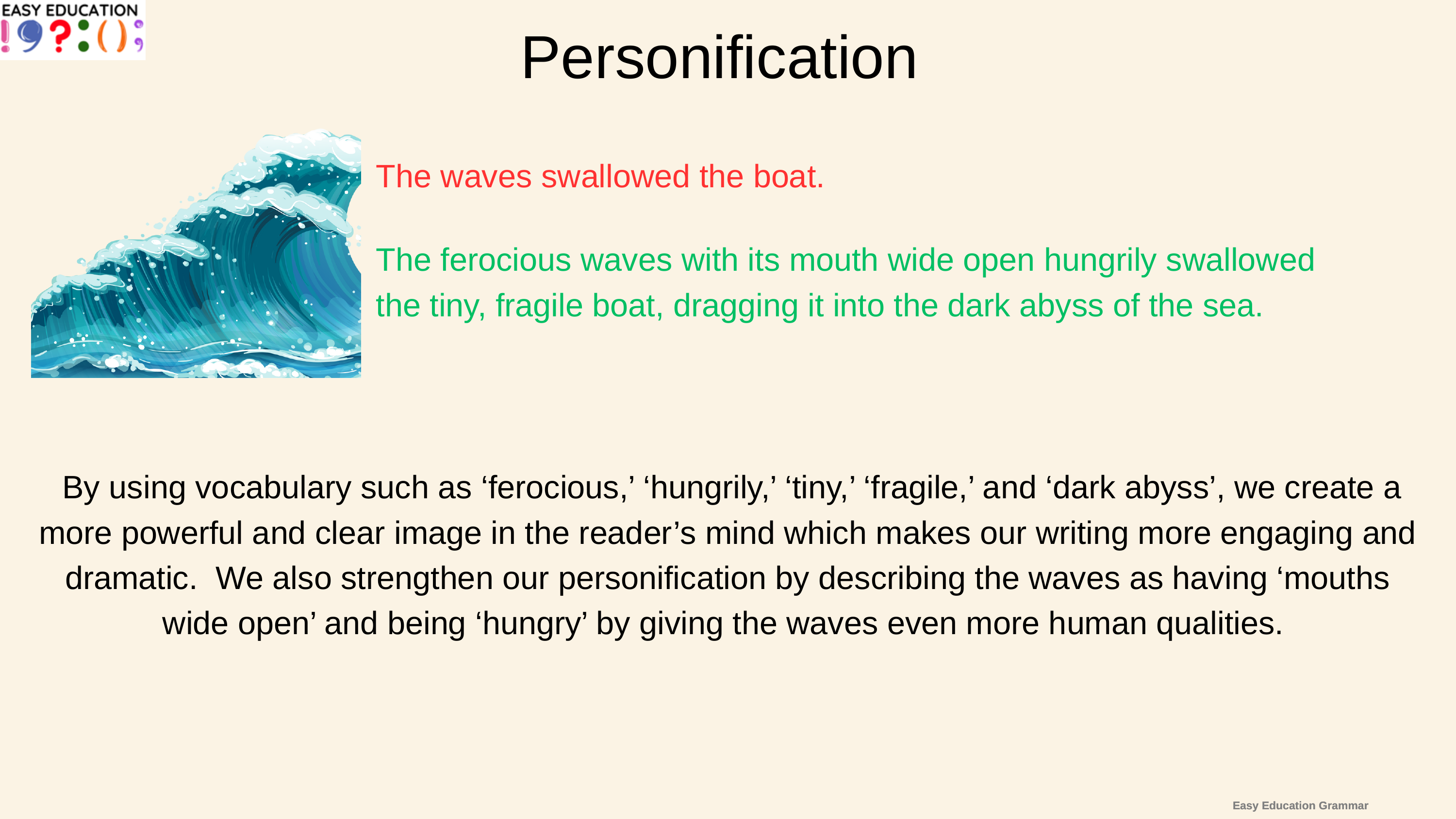

Personification

The waves swallowed the boat.
The ferocious waves with its mouth wide open hungrily swallowed the tiny, fragile boat, dragging it into the dark abyss of the sea.
 By using vocabulary such as ‘ferocious,’ ‘hungrily,’ ‘tiny,’ ‘fragile,’ and ‘dark abyss’, we create a more powerful and clear image in the reader’s mind which makes our writing more engaging and dramatic.  We also strengthen our personification by describing the waves as having ‘mouths wide open’ and being ‘hungry’ by giving the waves even more human qualities.